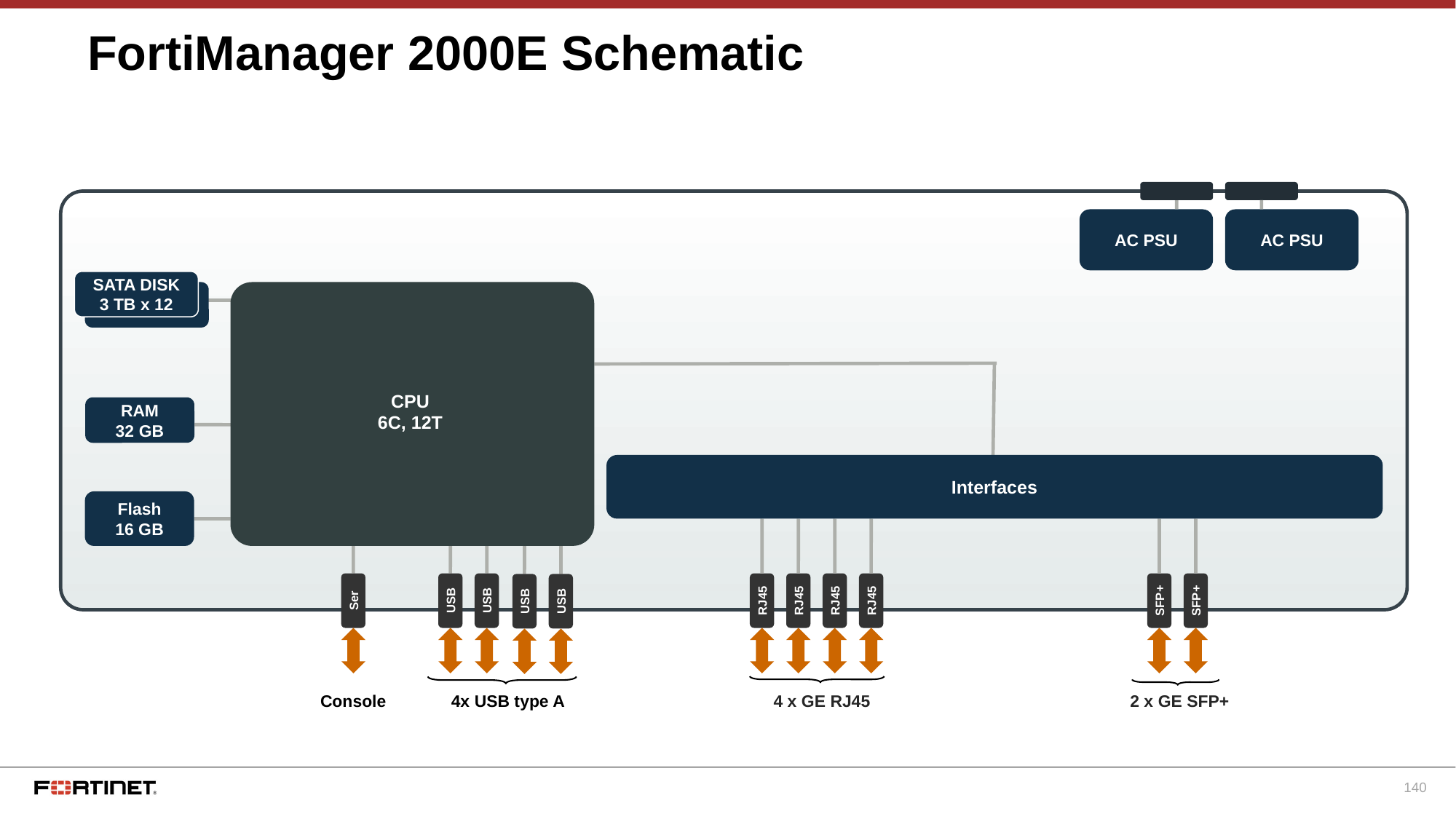

# FortiManager 2000E Schematic

AC PSU
AC PSU
SATA DISK
3 TB x 12

CPU
6C, 12T
RAM
32 GB

Interfaces
Flash
16 GB
Intel Core i7

Ser
USB
USB
RJ45
RJ45
RJ45
RJ45
SFP+
SFP+
USB
USB

Console
4x USB type A
 4 x GE RJ45
 2 x GE SFP+